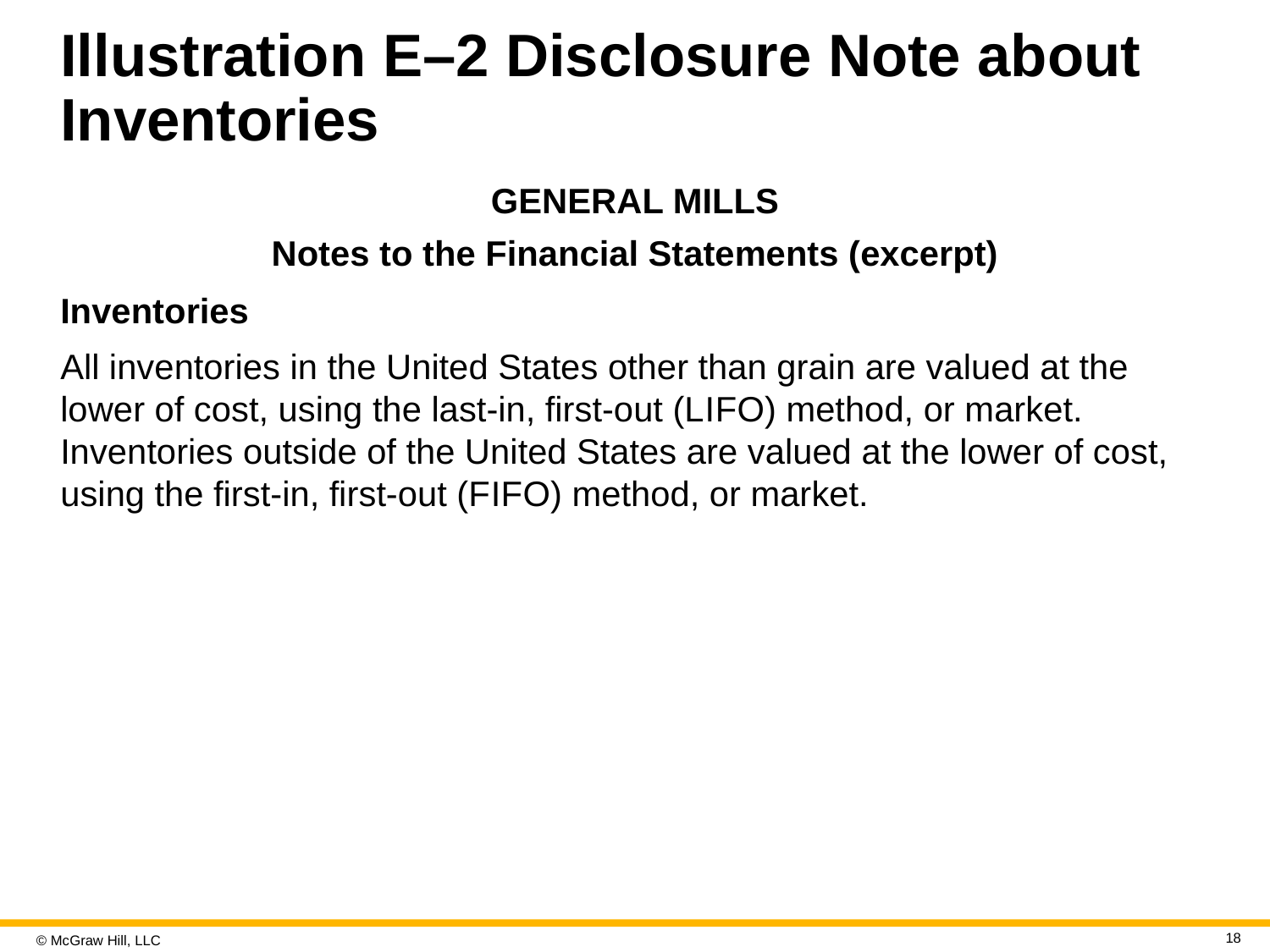

# Illustration E–2 Disclosure Note about Inventories
GENERAL MILLS
Notes to the Financial Statements (excerpt)
Inventories
All inventories in the United States other than grain are valued at the lower of cost, using the last-in, first-out (L I F O) method, or market. Inventories outside of the United States are valued at the lower of cost, using the first-in, first-out (F I F O) method, or market.
18